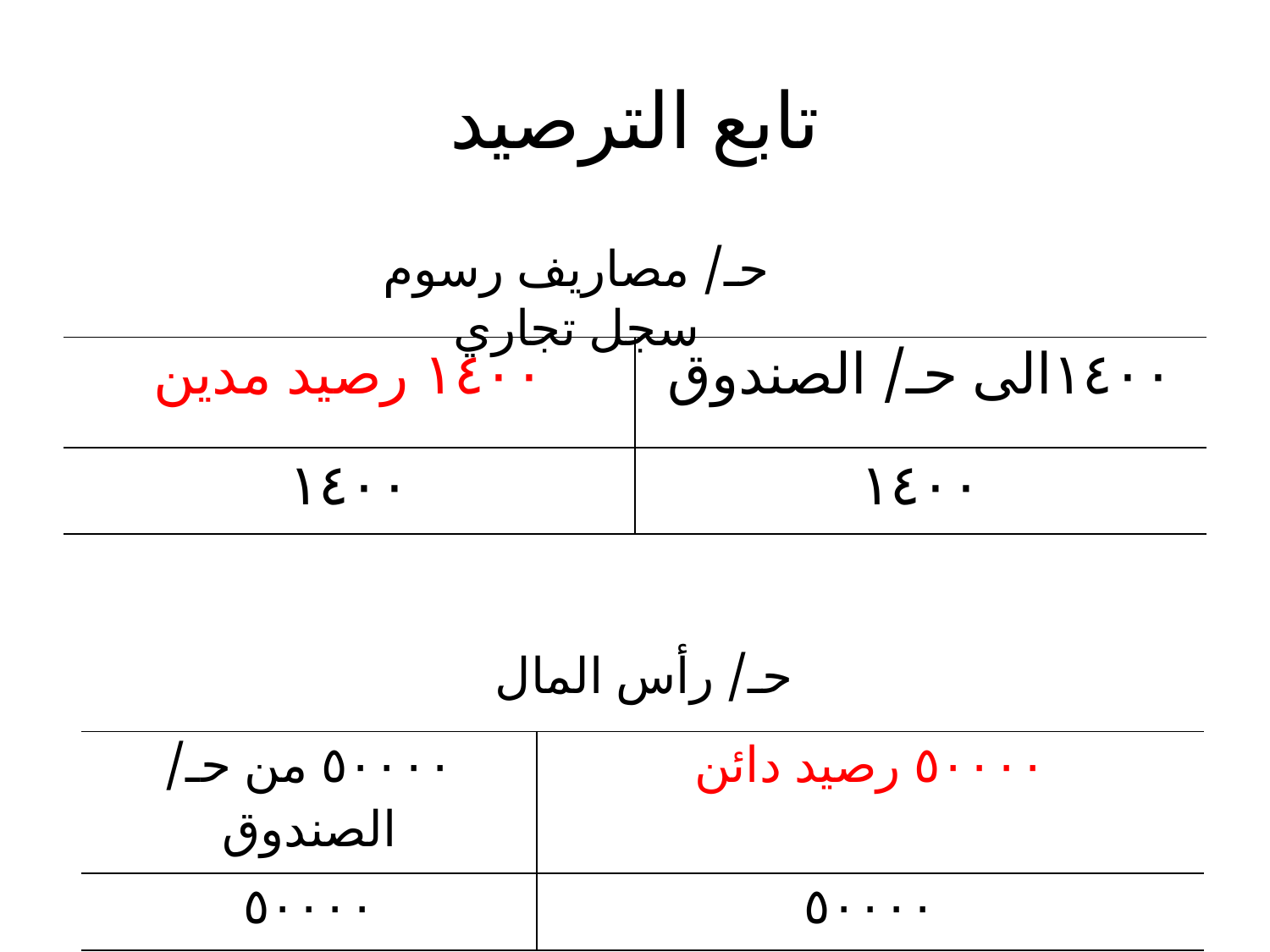

# تابع الترصيد
حـ/ مصاريف رسوم سجل تجاري
| ١٤٠٠ رصيد مدين | ١٤٠٠الى حـ/ الصندوق |
| --- | --- |
| ١٤٠٠ | ١٤٠٠ |
حـ/ رأس المال
| ٥٠٠٠٠ من حـ/ الصندوق | ٥٠٠٠٠ رصيد دائن |
| --- | --- |
| ٥٠٠٠٠ | ٥٠٠٠٠ |